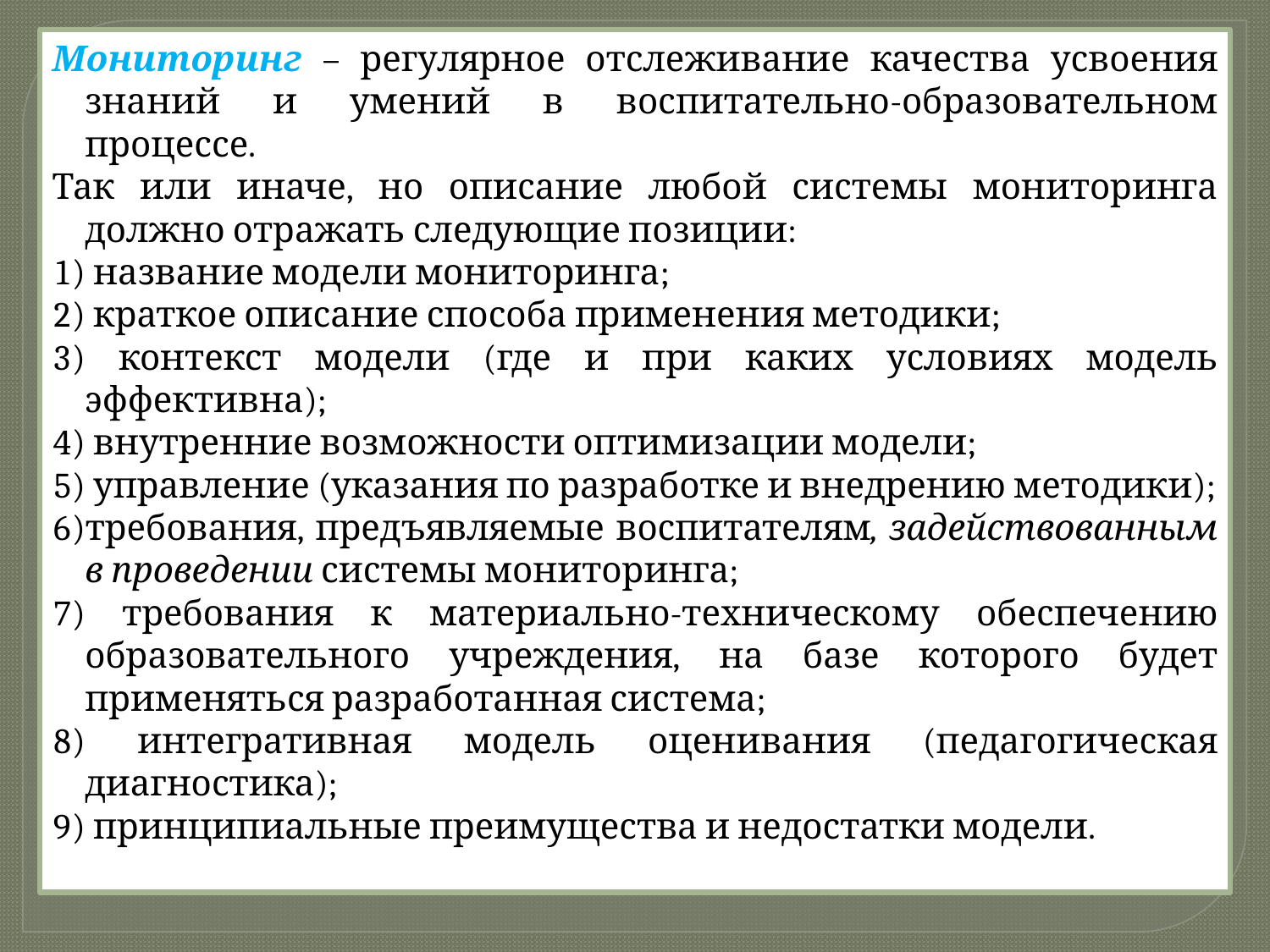

Мониторинг – регулярное отслеживание качества усвоения знаний и умений в воспитательно-образовательном процессе.
Так или иначе, но описание любой системы мониторинга должно отражать следующие позиции:
1) название модели мониторинга;
2) краткое описание способа применения методики;
3) контекст модели (где и при каких условиях модель эффективна);
4) внутренние возможности оптимизации модели;
5) управление (указания по разработке и внедрению методики);
6)требования, предъявляемые воспитателям, задействованным в проведении системы мониторинга;
7) требования к материально-техническому обеспечению образовательного учреждения, на базе которого будет применяться разработанная система;
8) интегративная модель оценивания (педагогическая диагностика);
9) принципиальные преимущества и недостатки модели.